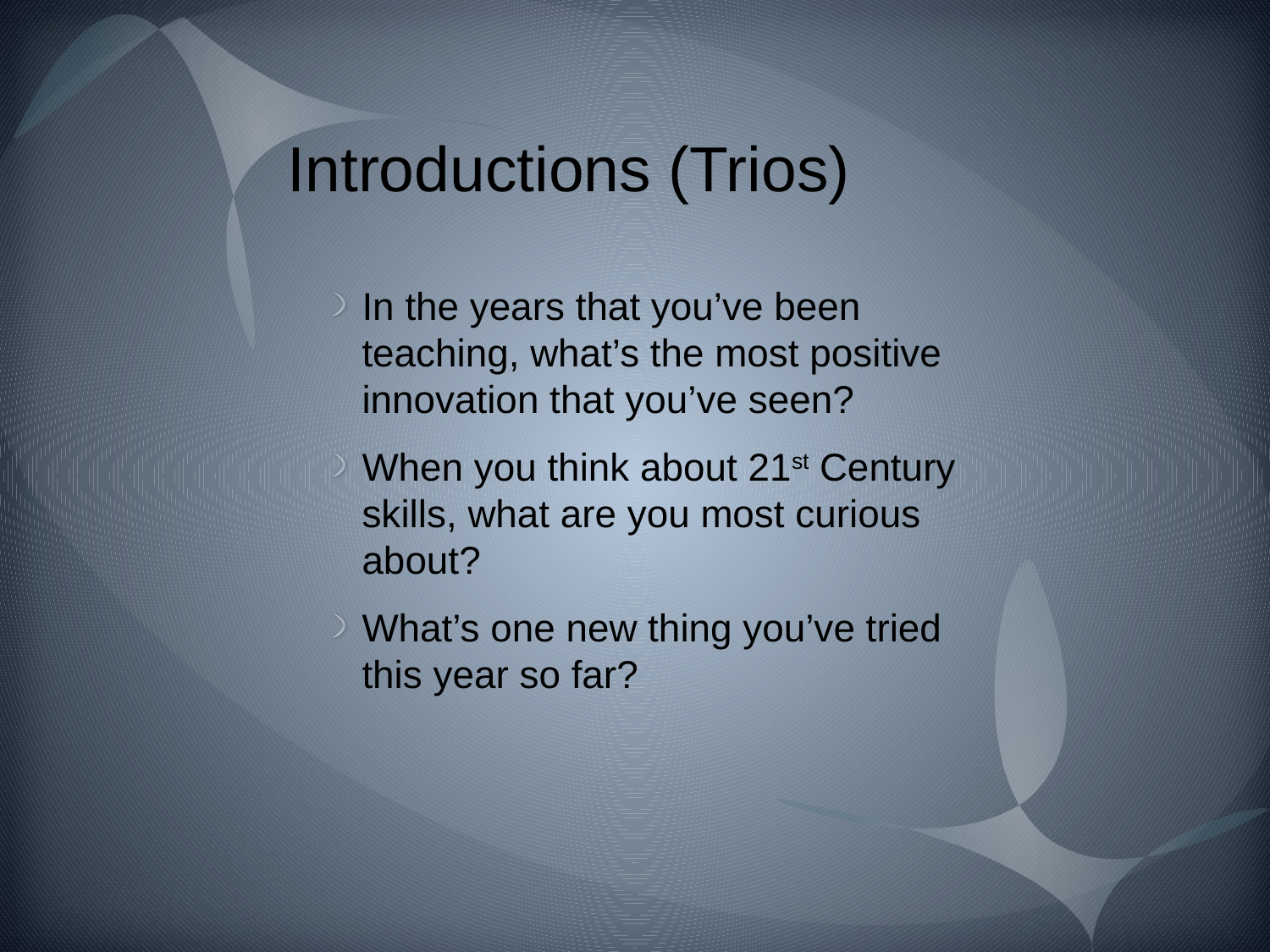

# Introductions (Trios)
In the years that you’ve been teaching, what’s the most positive innovation that you’ve seen?
When you think about 21st Century skills, what are you most curious about?
What’s one new thing you’ve tried this year so far?